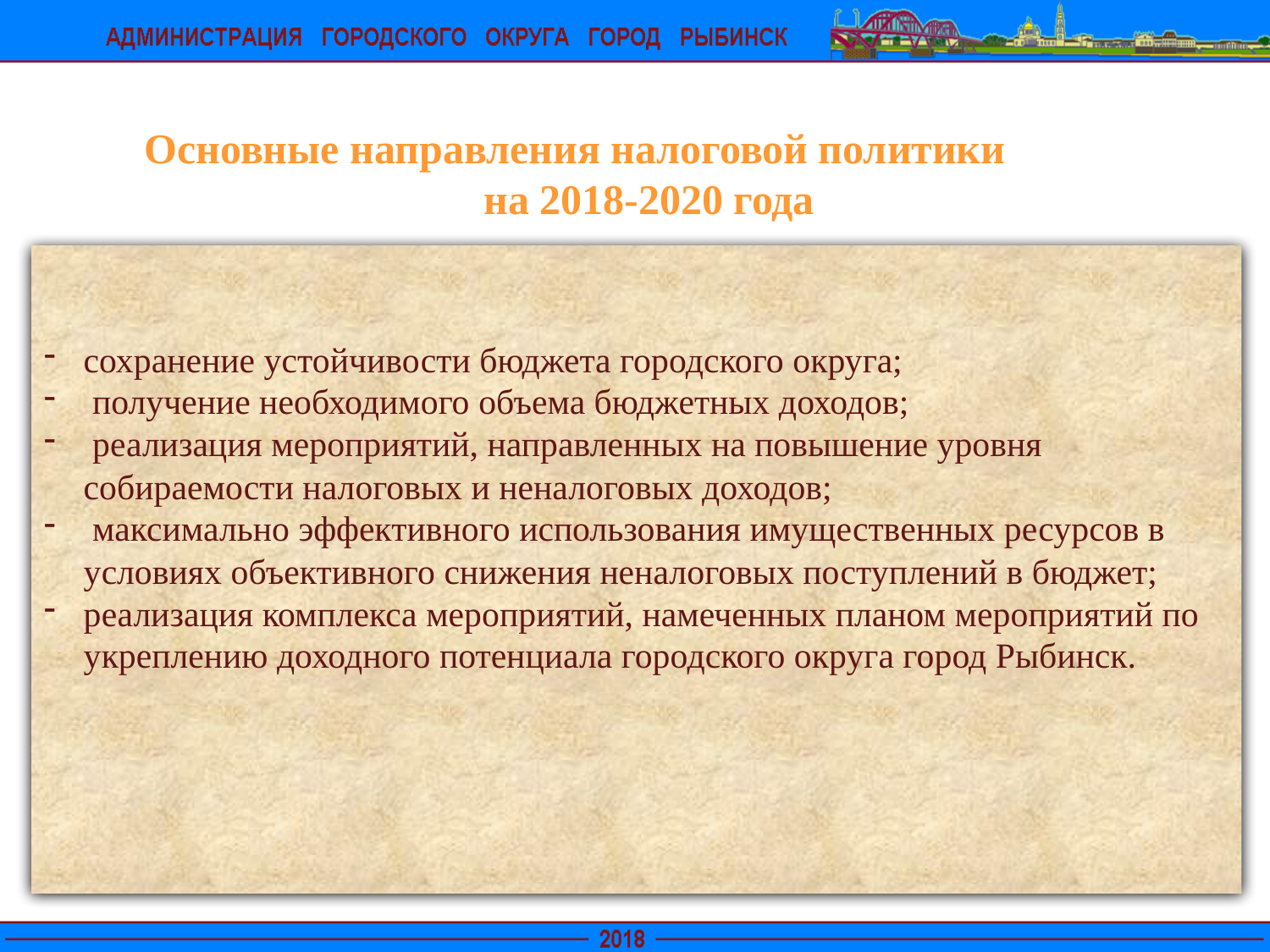

Основные направления налоговой политики               на 2018-2020 года

сохранение устойчивости бюджета городского округа;
 получение необходимого объема бюджетных доходов;
 реализация мероприятий, направленных на повышение уровня собираемости налоговых и неналоговых доходов;
 максимально эффективного использования имущественных ресурсов в условиях объективного снижения неналоговых поступлений в бюджет;
реализация комплекса мероприятий, намеченных планом мероприятий по укреплению доходного потенциала городского округа город Рыбинск.